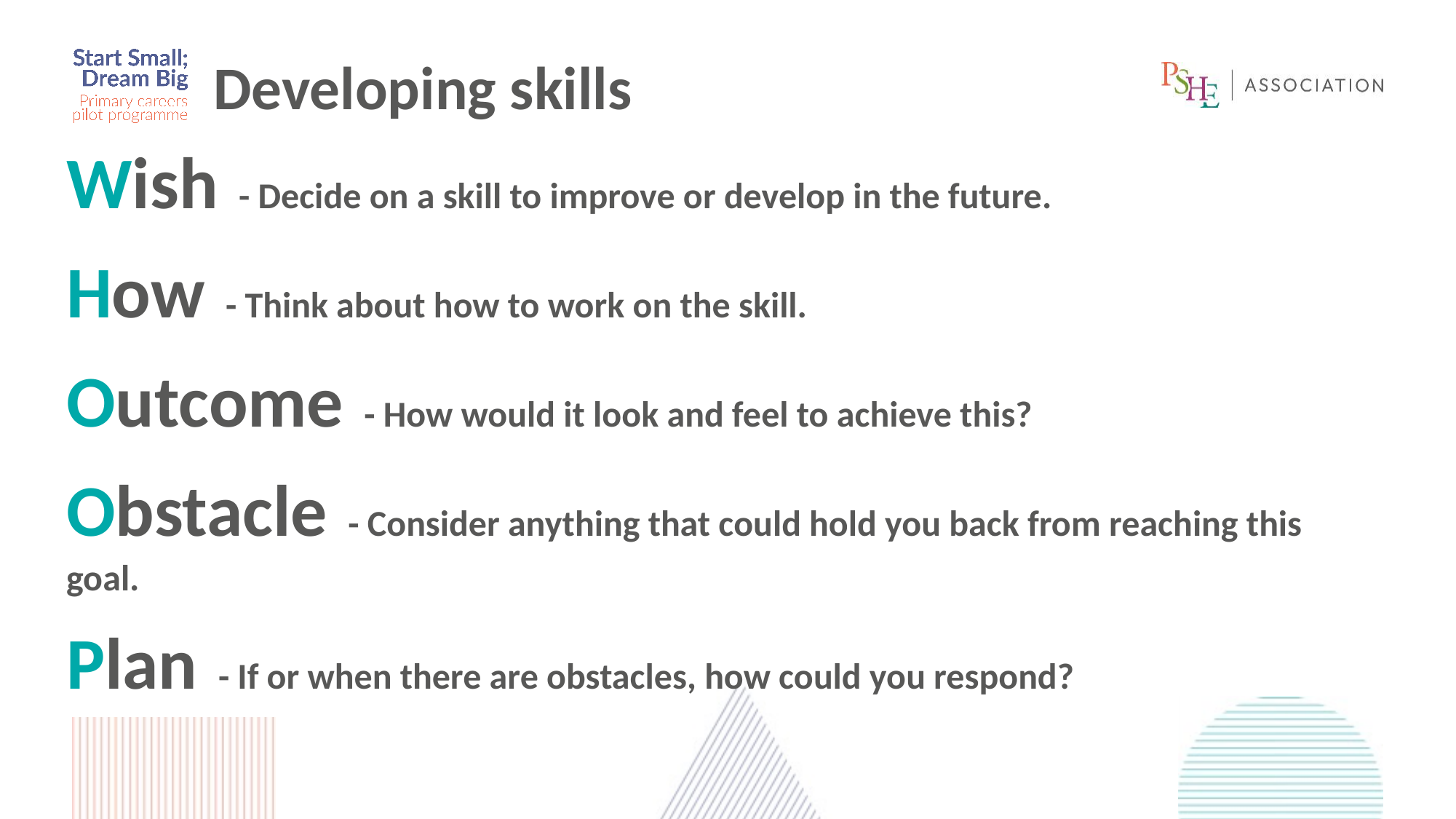

Developing skills
Wish - Decide on a skill to improve or develop in the future.
How - Think about how to work on the skill.
Outcome - How would it look and feel to achieve this?
Obstacle - Consider anything that could hold you back from reaching this goal.
Plan - If or when there are obstacles, how could you respond?